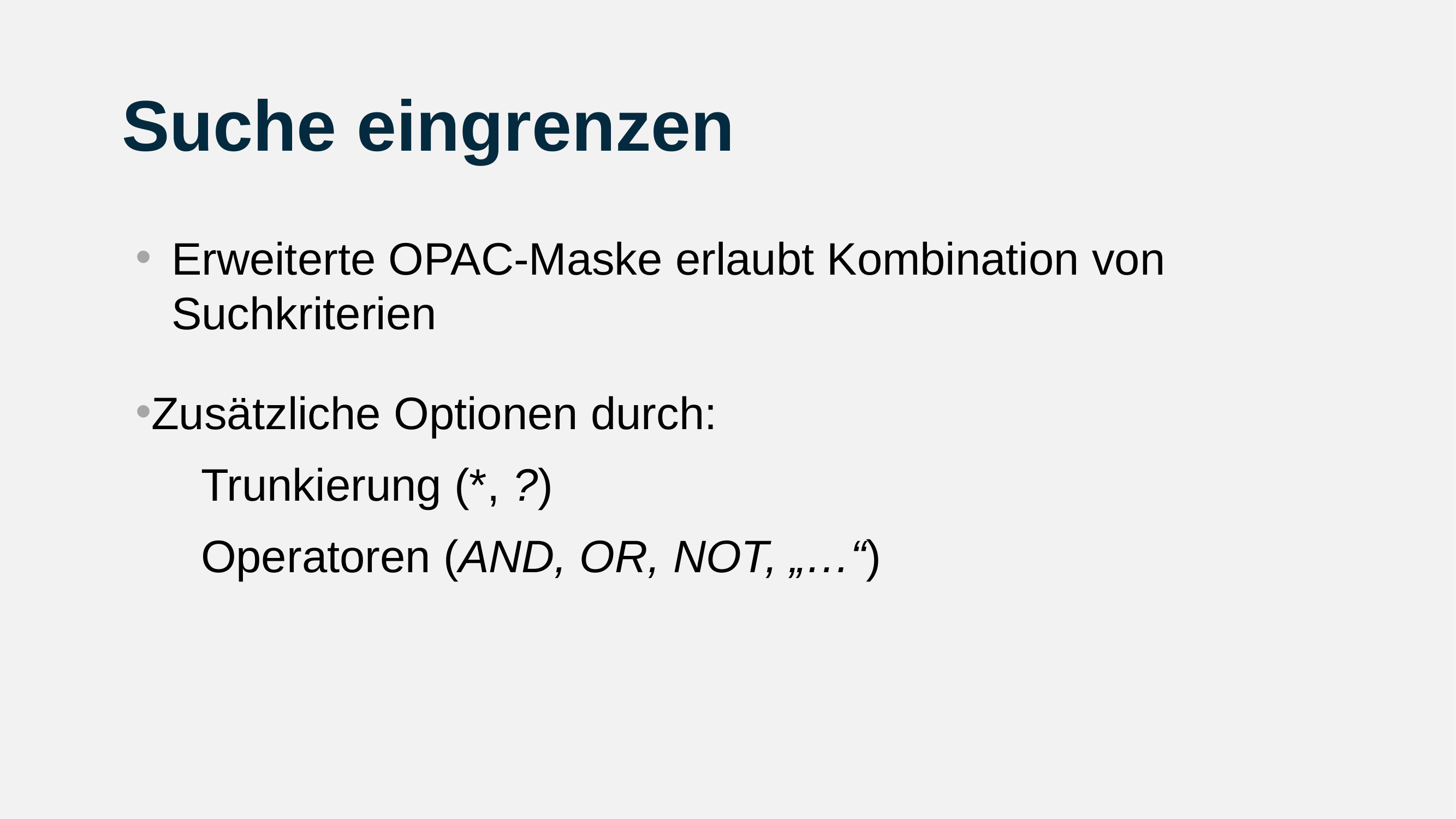

# Suche eingrenzen
Erweiterte OPAC-Maske erlaubt Kombination von Suchkriterien
Zusätzliche Optionen durch:
Trunkierung (*, ?)
Operatoren (AND, OR, NOT, „…“)